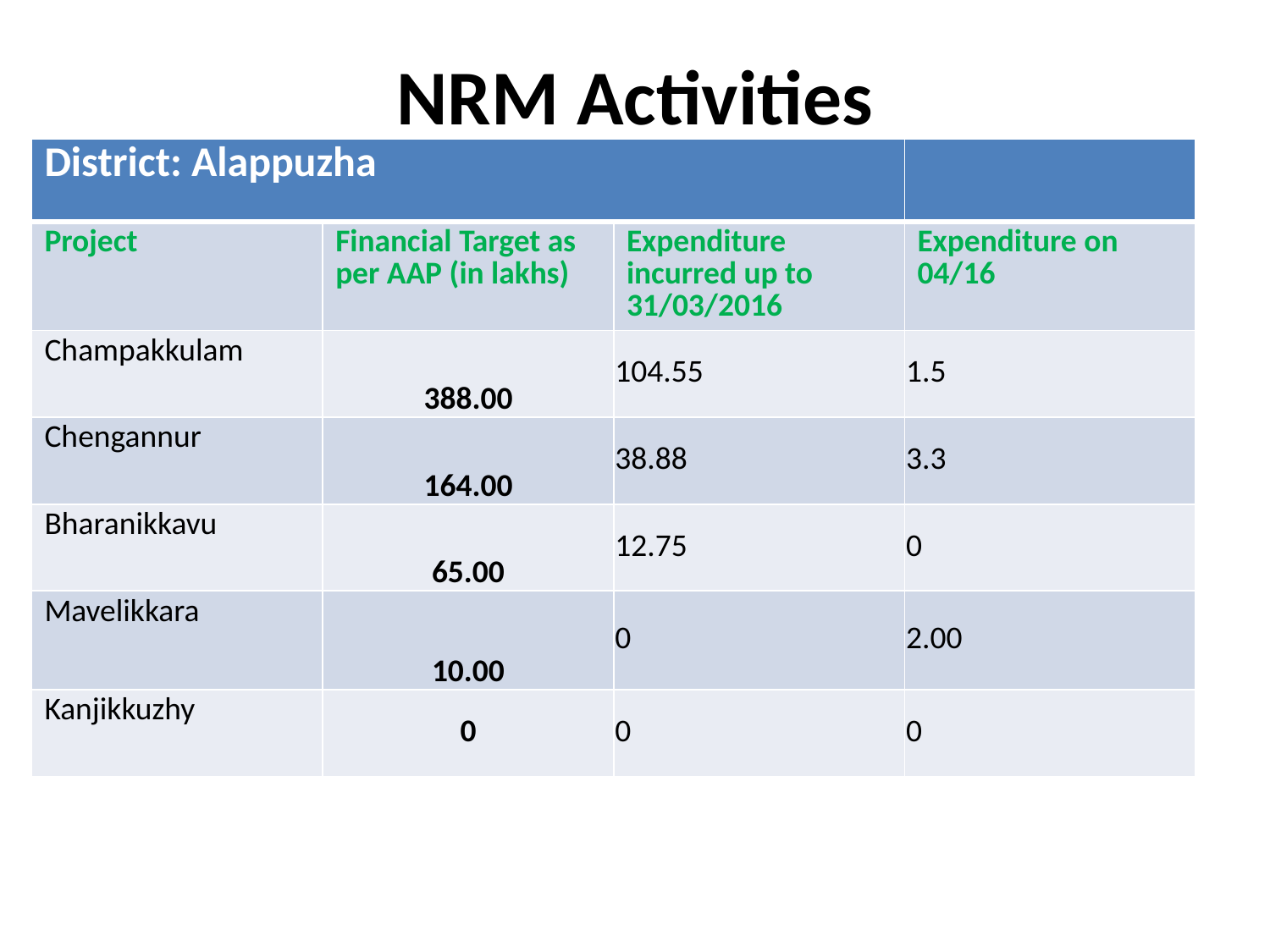

# NRM Activities
| District: Alappuzha |  |  |  |
| --- | --- | --- | --- |
| Project | Financial Target as per AAP (in lakhs) | Expenditure incurred up to 31/03/2016 | Expenditure on 04/16 |
| Champakkulam | 388.00 | 104.55 | 1.5 |
| Chengannur | 164.00 | 38.88 | 3.3 |
| Bharanikkavu | 65.00 | 12.75 | 0 |
| Mavelikkara | 10.00 | 0 | 2.00 |
| Kanjikkuzhy | 0 | 0 | 0 |